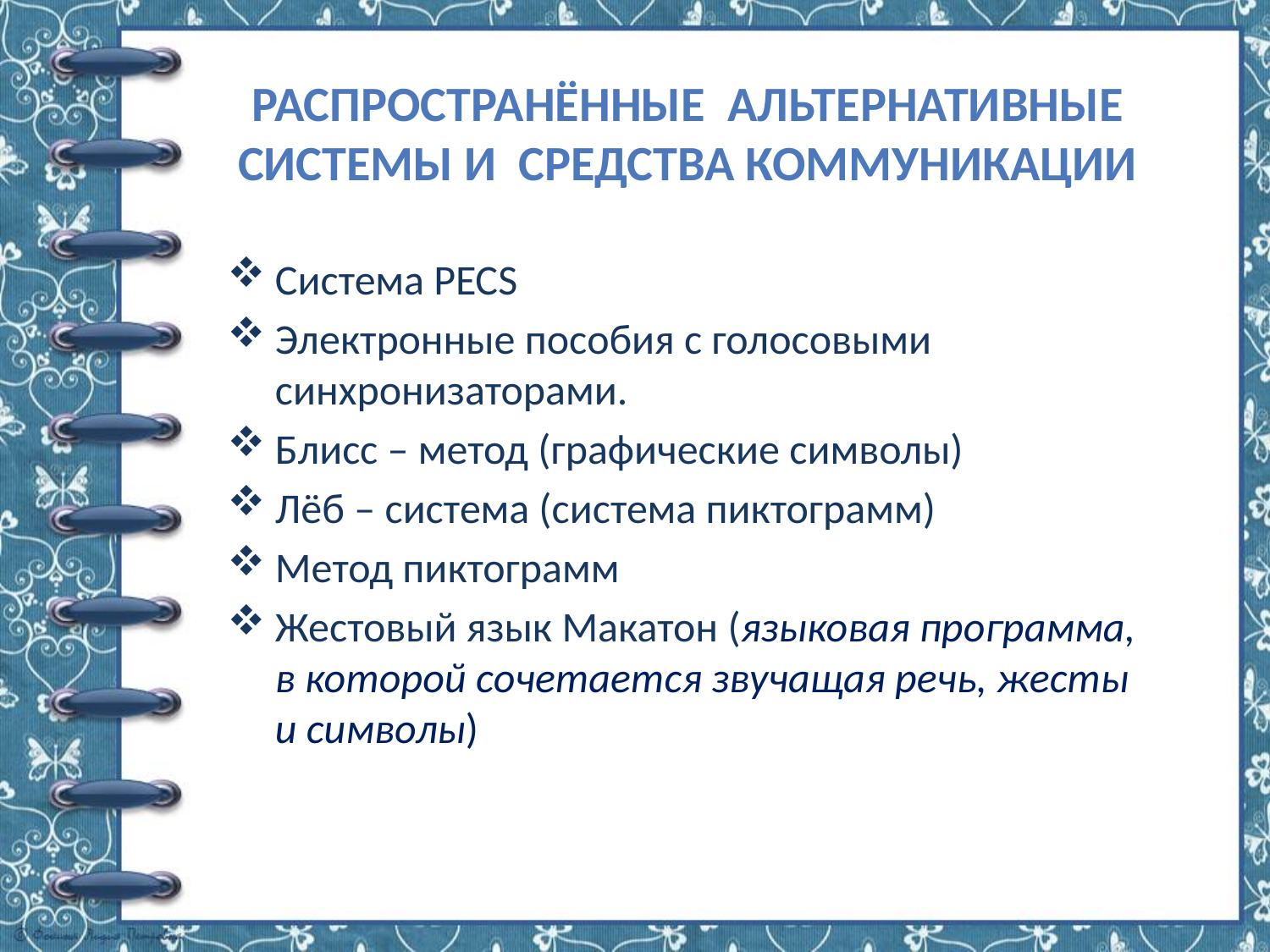

Распространённые  альтернативные
системы И  cредства коммуникации
Система РЕСS
Электронные пособия с голосовыми синхронизаторами.
Блисс – метод (графические символы)
Лёб – система (система пиктограмм)
Метод пиктограмм
Жестовый язык Макатон (языковая программа, в которой сочетается звучащая речь, жесты и символы)